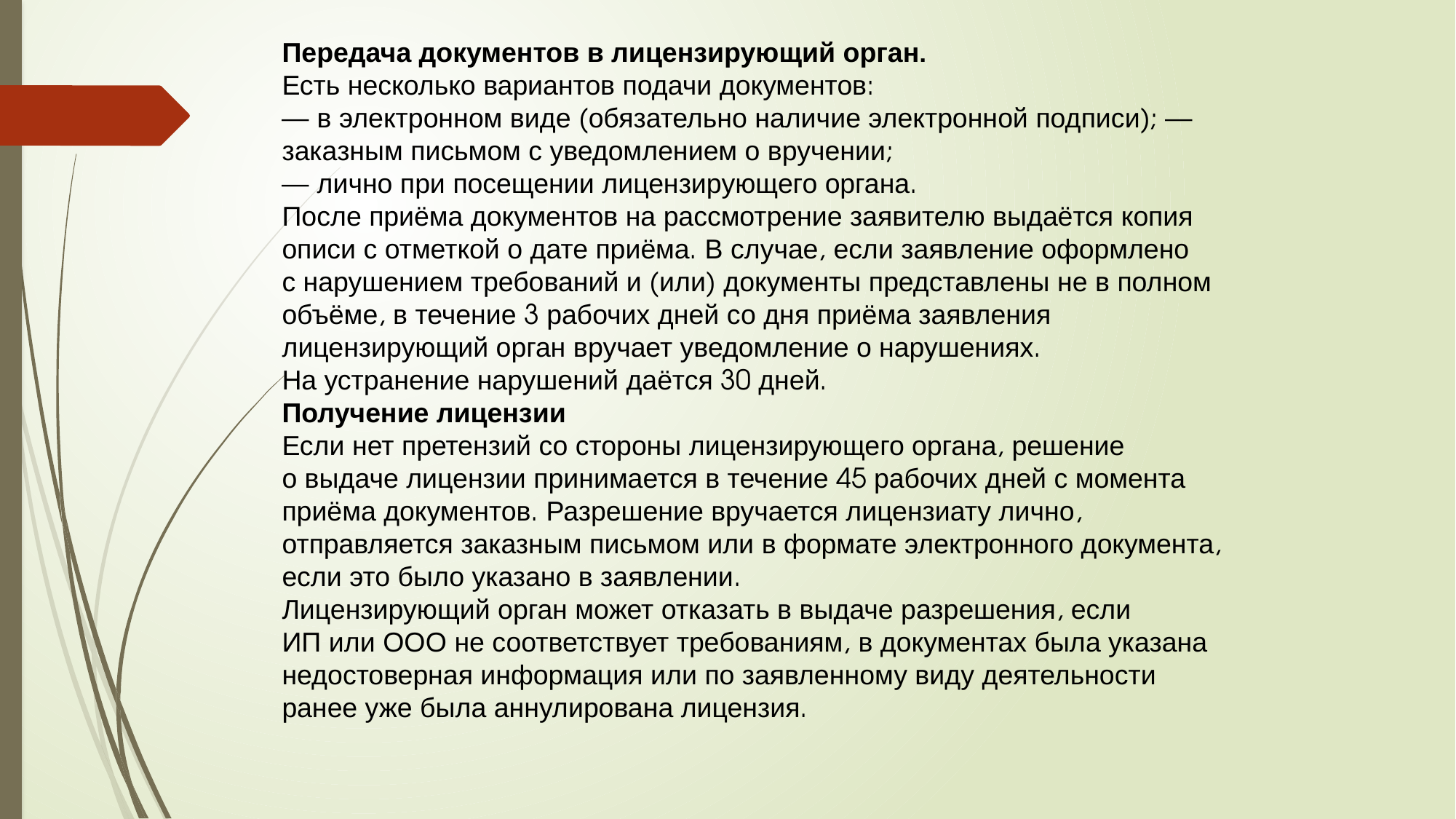

Передача документов в лицензирующий орган.
Есть несколько вариантов подачи документов:
— в электронном виде (обязательно наличие электронной подписи); — заказным письмом с уведомлением о вручении;
— лично при посещении лицензирующего органа.
После приёма документов на рассмотрение заявителю выдаётся копия описи с отметкой о дате приёма. В случае, если заявление оформлено с нарушением требований и (или) документы представлены не в полном объёме, в течение 3 рабочих дней со дня приёма заявления лицензирующий орган вручает уведомление о нарушениях. На устранение нарушений даётся 30 дней.
Получение лицензии
Если нет претензий со стороны лицензирующего органа, решение о выдаче лицензии принимается в течение 45 рабочих дней с момента приёма документов. Разрешение вручается лицензиату лично, отправляется заказным письмом или в формате электронного документа, если это было указано в заявлении.
Лицензирующий орган может отказать в выдаче разрешения, если ИП или ООО не соответствует требованиям, в документах была указана недостоверная информация или по заявленному виду деятельности ранее уже была аннулирована лицензия.